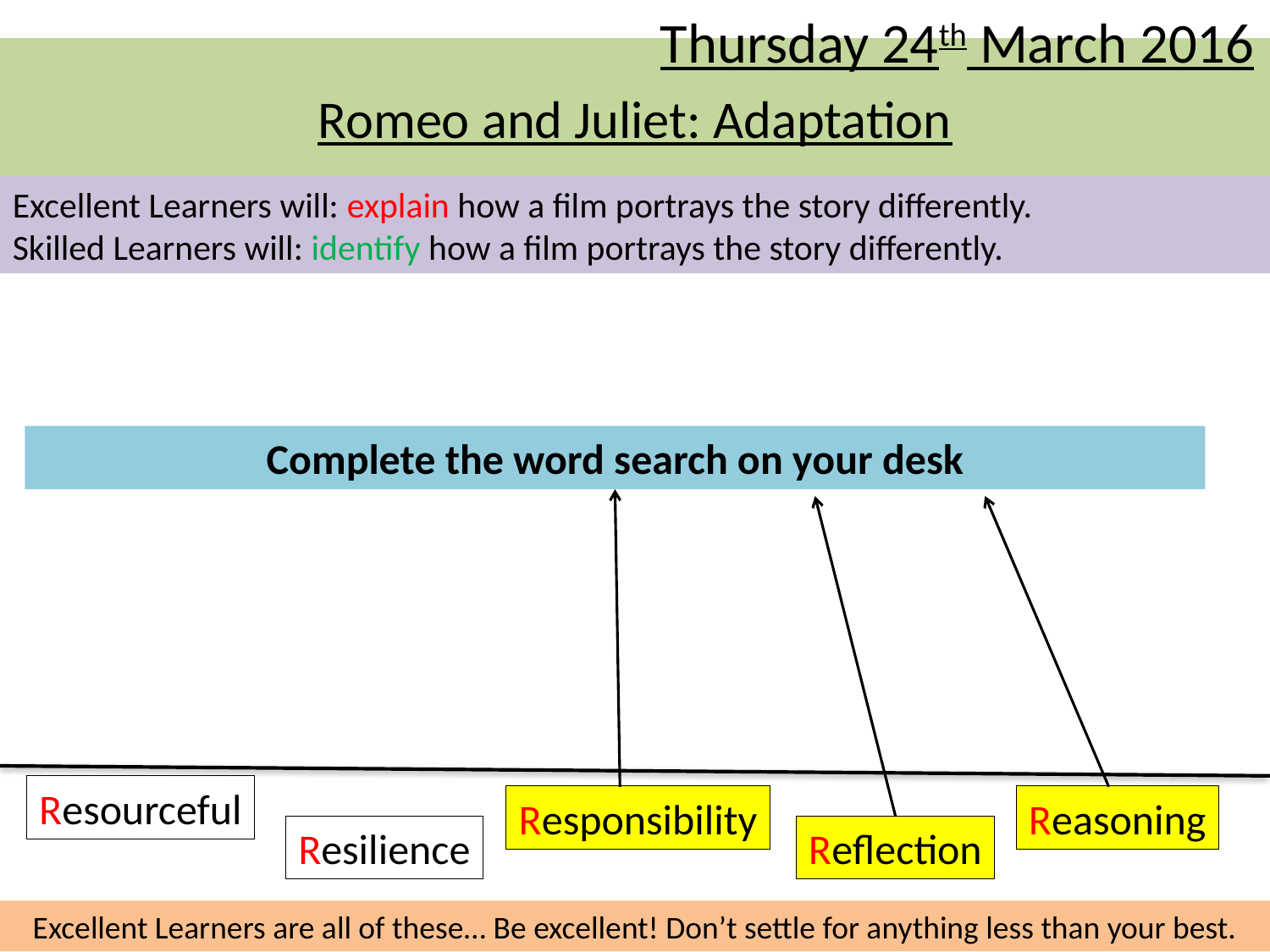

Thursday 24th March 2016
# Romeo and Juliet: Adaptation
Excellent Learners will: explain how a film portrays the story differently.
Skilled Learners will: identify how a film portrays the story differently.
Complete the word search on your desk
Resourceful
Responsibility
Reasoning
Resilience
Reflection
Excellent Learners are all of these… Be excellent! Don’t settle for anything less than your best.